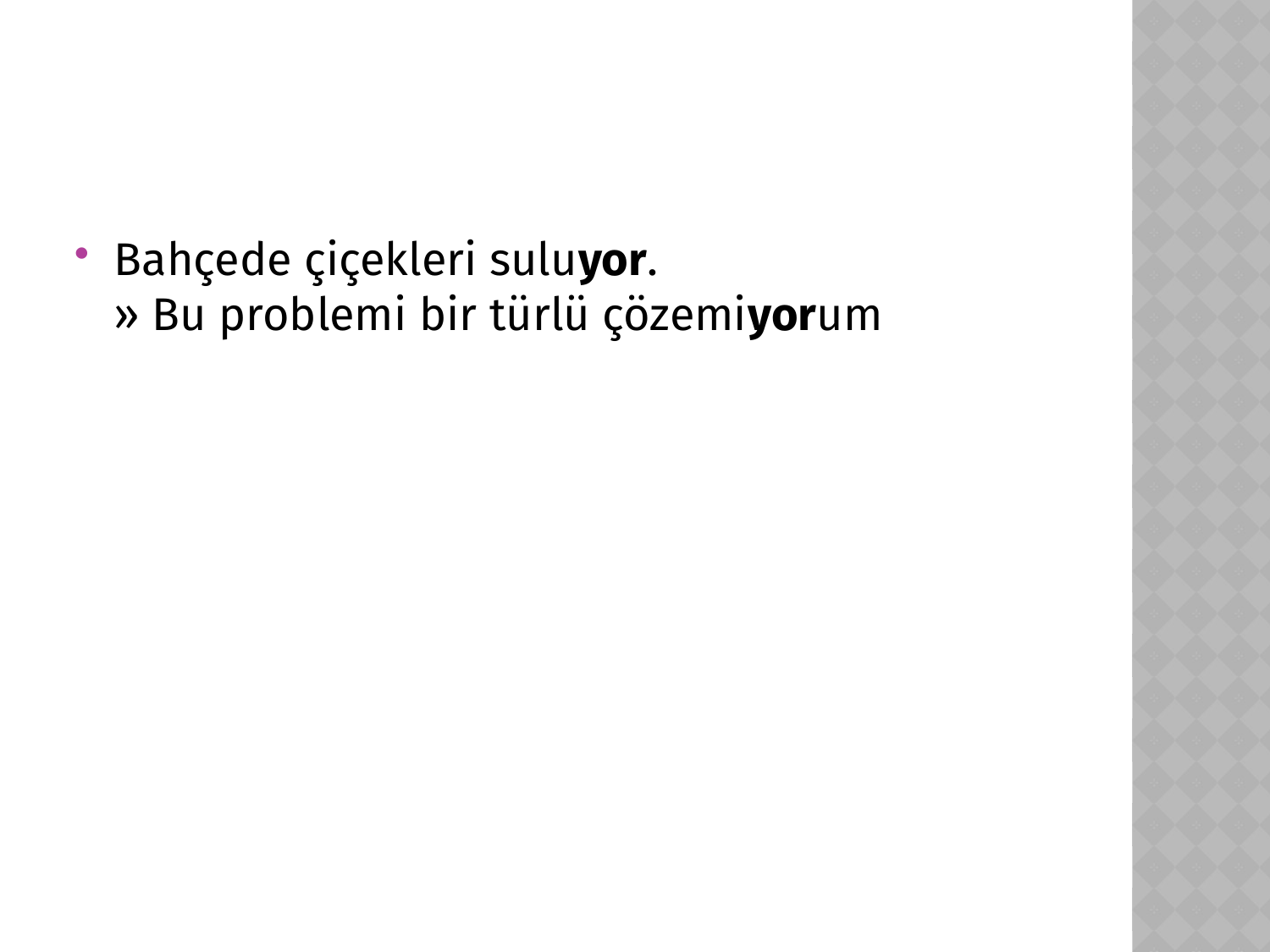

#
Bahçede çiçekleri suluyor.
» Bu problemi bir türlü çözemiyorum